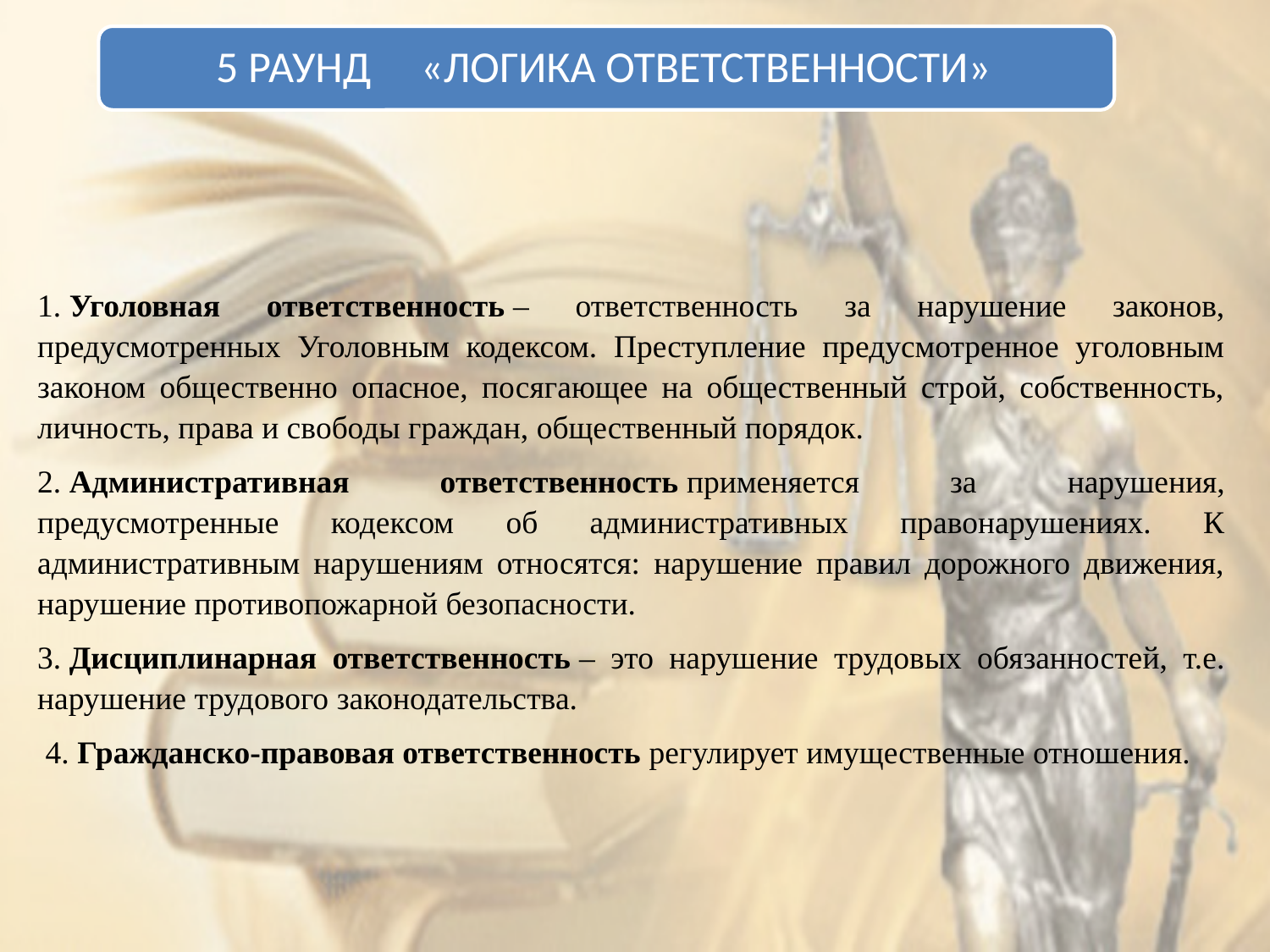

5 РАУНД     «ЛОГИКА ОТВЕТСТВЕННОСТИ»
1. Уголовная ответственность – ответственность за нарушение законов, предусмотренных Уголовным кодексом. Преступление предусмотренное уголовным законом общественно опасное, посягающее на общественный строй, собственность, личность, права и свободы граждан, общественный порядок.
2. Административная ответственность применяется за нарушения, предусмотренные кодексом об административных правонарушениях. К административным нарушениям относятся: нарушение правил дорожного движения, нарушение противопожарной безопасности.
3. Дисциплинарная ответственность – это нарушение трудовых обязанностей, т.е. нарушение трудового законодательства.
 4. Гражданско-правовая ответственность регулирует имущественные отношения.